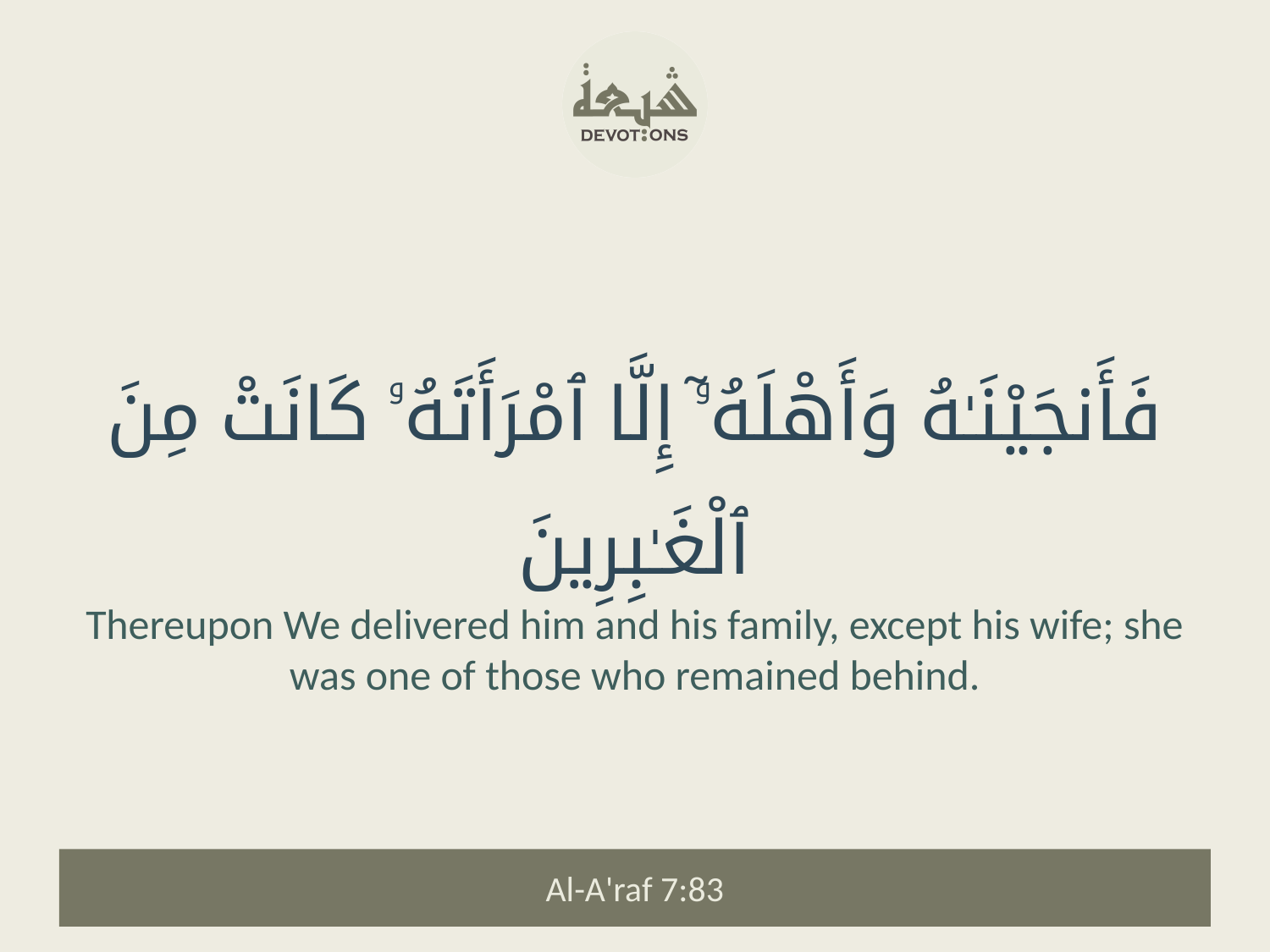

فَأَنجَيْنَـٰهُ وَأَهْلَهُۥٓ إِلَّا ٱمْرَأَتَهُۥ كَانَتْ مِنَ ٱلْغَـٰبِرِينَ
Thereupon We delivered him and his family, except his wife; she was one of those who remained behind.
Al-A'raf 7:83